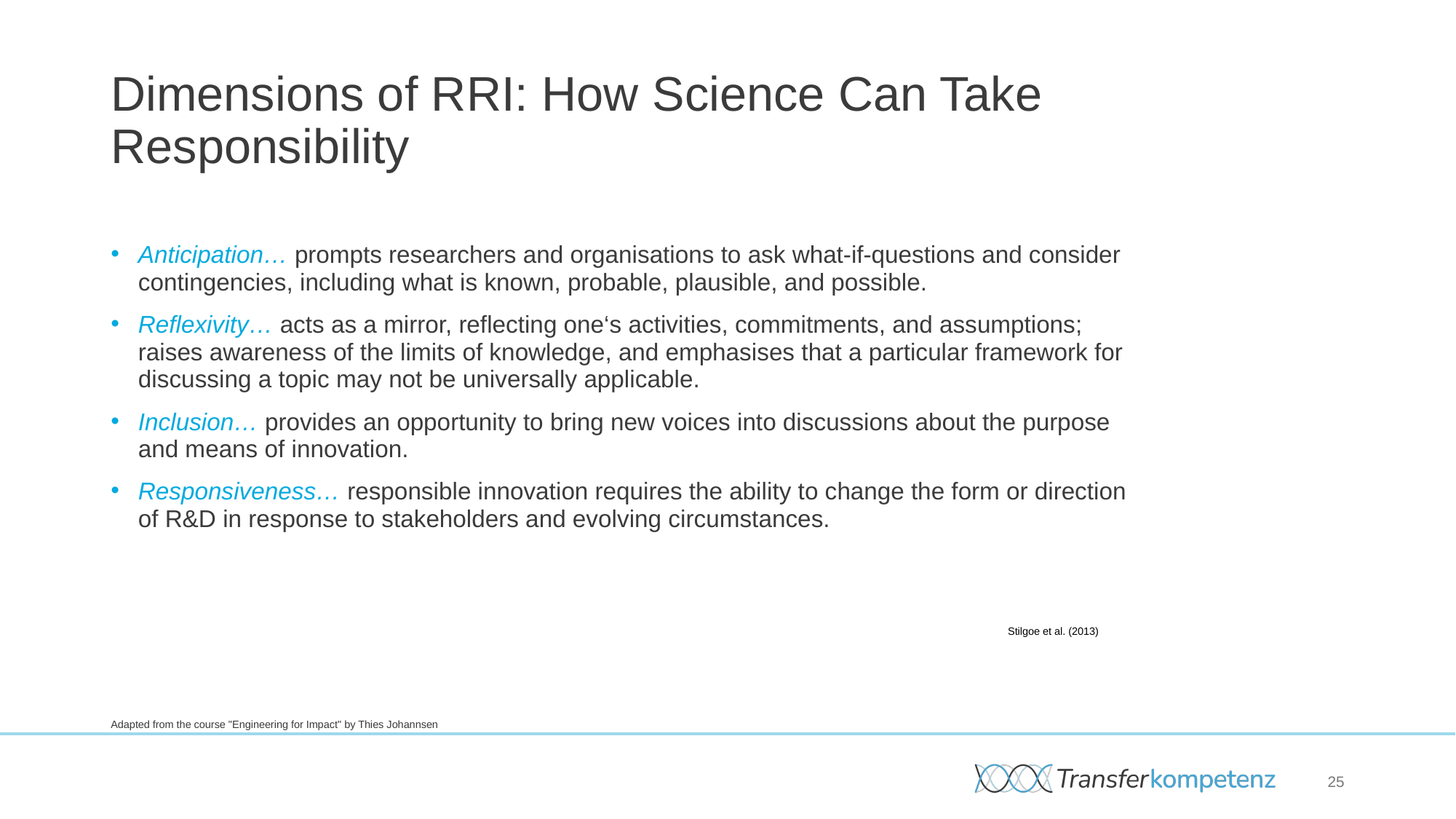

# Dimensions of RRI: How Science Can Take Responsibility
Anticipation… prompts researchers and organisations to ask what-if-questions and consider contingencies, including what is known, probable, plausible, and possible.
Reflexivity… acts as a mirror, reflecting one‘s activities, commitments, and assumptions; raises awareness of the limits of knowledge, and emphasises that a particular framework for discussing a topic may not be universally applicable.
Inclusion… provides an opportunity to bring new voices into discussions about the purpose and means of innovation.
Responsiveness… responsible innovation requires the ability to change the form or direction of R&D in response to stakeholders and evolving circumstances.
Stilgoe et al. (2013)
Adapted from the course "Engineering for Impact" by Thies Johannsen
25